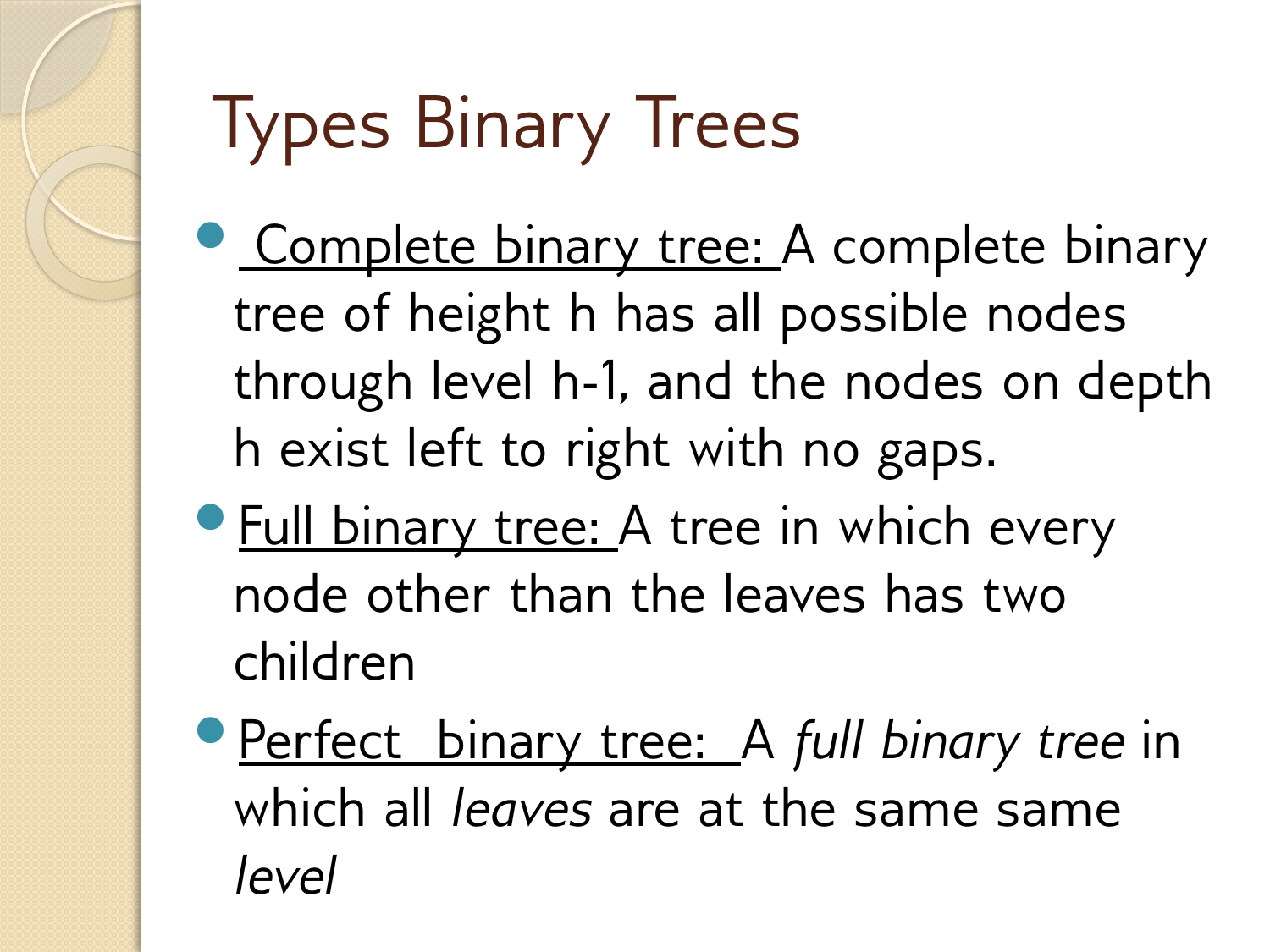

# Types Binary Trees
 Complete binary tree: A complete binary tree of height h has all possible nodes through level h-1, and the nodes on depth h exist left to right with no gaps.
Full binary tree: A tree in which every node other than the leaves has two children
Perfect  binary tree:  A full binary tree in which all leaves are at the same same level